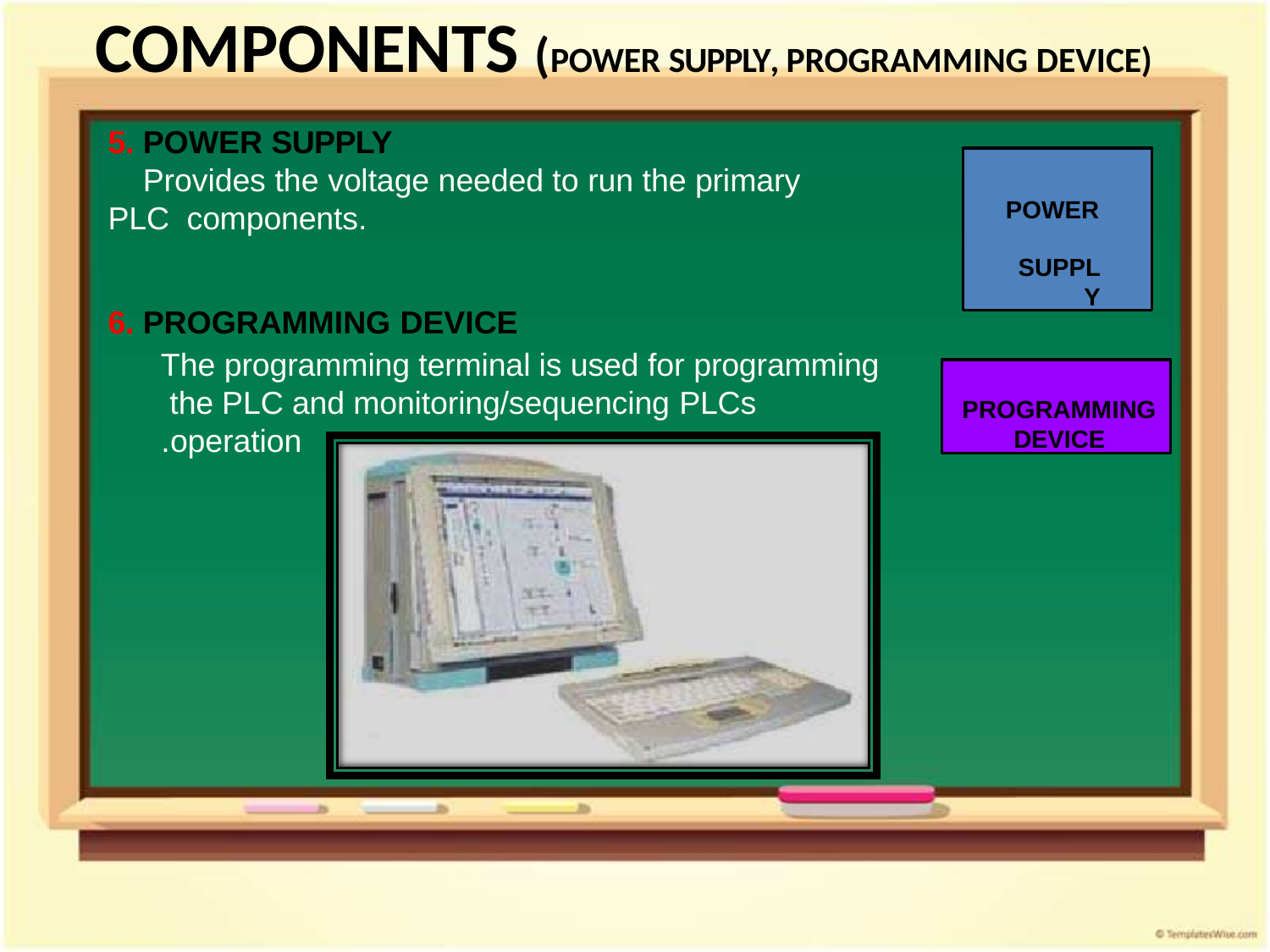

# COMPONENTS (POWER SUPPLY, PROGRAMMING DEVICE)
5. POWER SUPPLY
Provides the voltage needed to run the primary	PLC  components.

POWER  SUPPLY
6. PROGRAMMING DEVICE
The programming terminal is used for programming  the PLC and monitoring/sequencing PLCs

PROGRAMMING  DEVICE
operation.